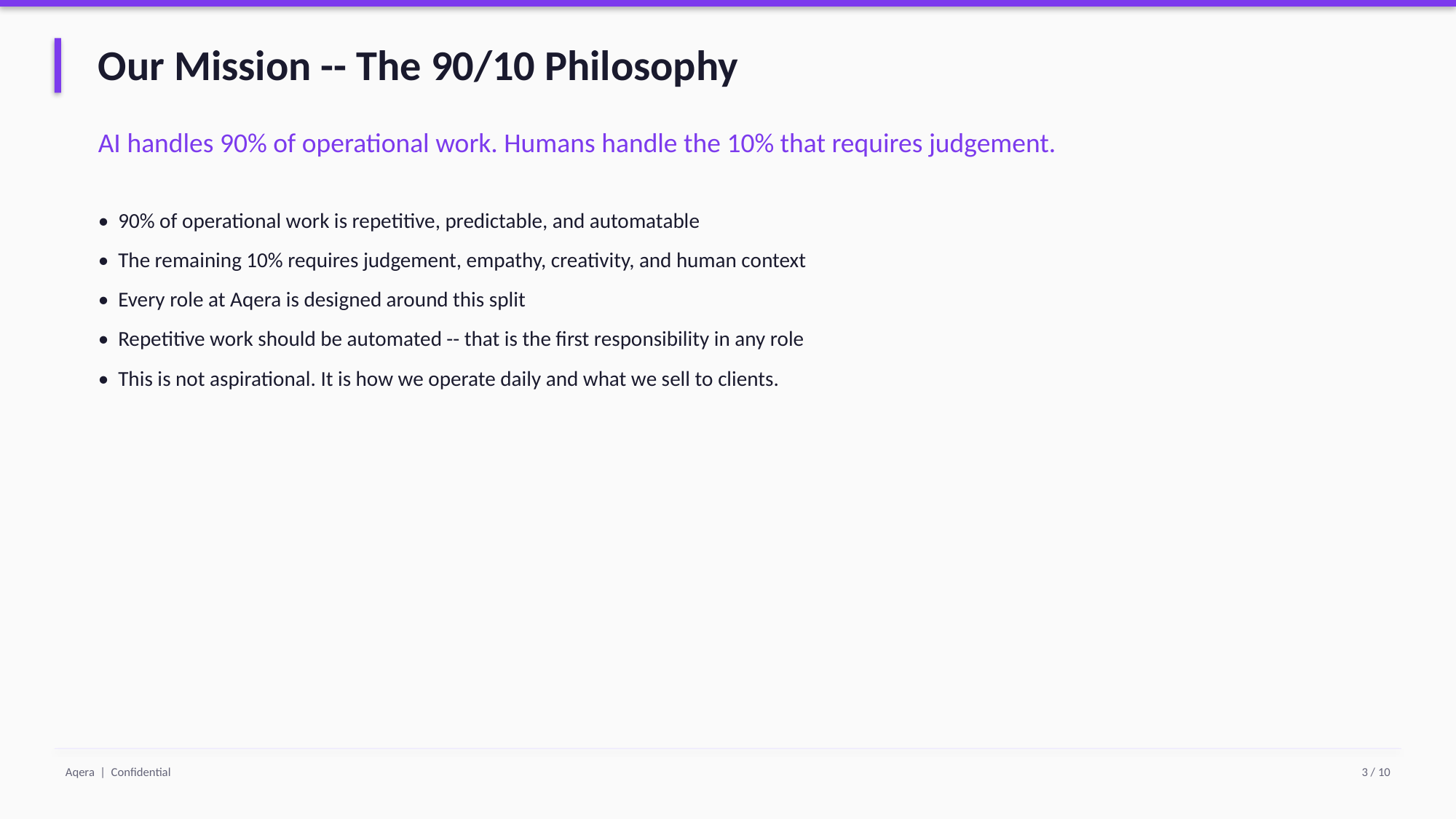

Our Mission -- The 90/10 Philosophy

AI handles 90% of operational work. Humans handle the 10% that requires judgement.
•  90% of operational work is repetitive, predictable, and automatable
•  The remaining 10% requires judgement, empathy, creativity, and human context
•  Every role at Aqera is designed around this split
•  Repetitive work should be automated -- that is the first responsibility in any role
•  This is not aspirational. It is how we operate daily and what we sell to clients.

Aqera  |  Confidential
3 / 10